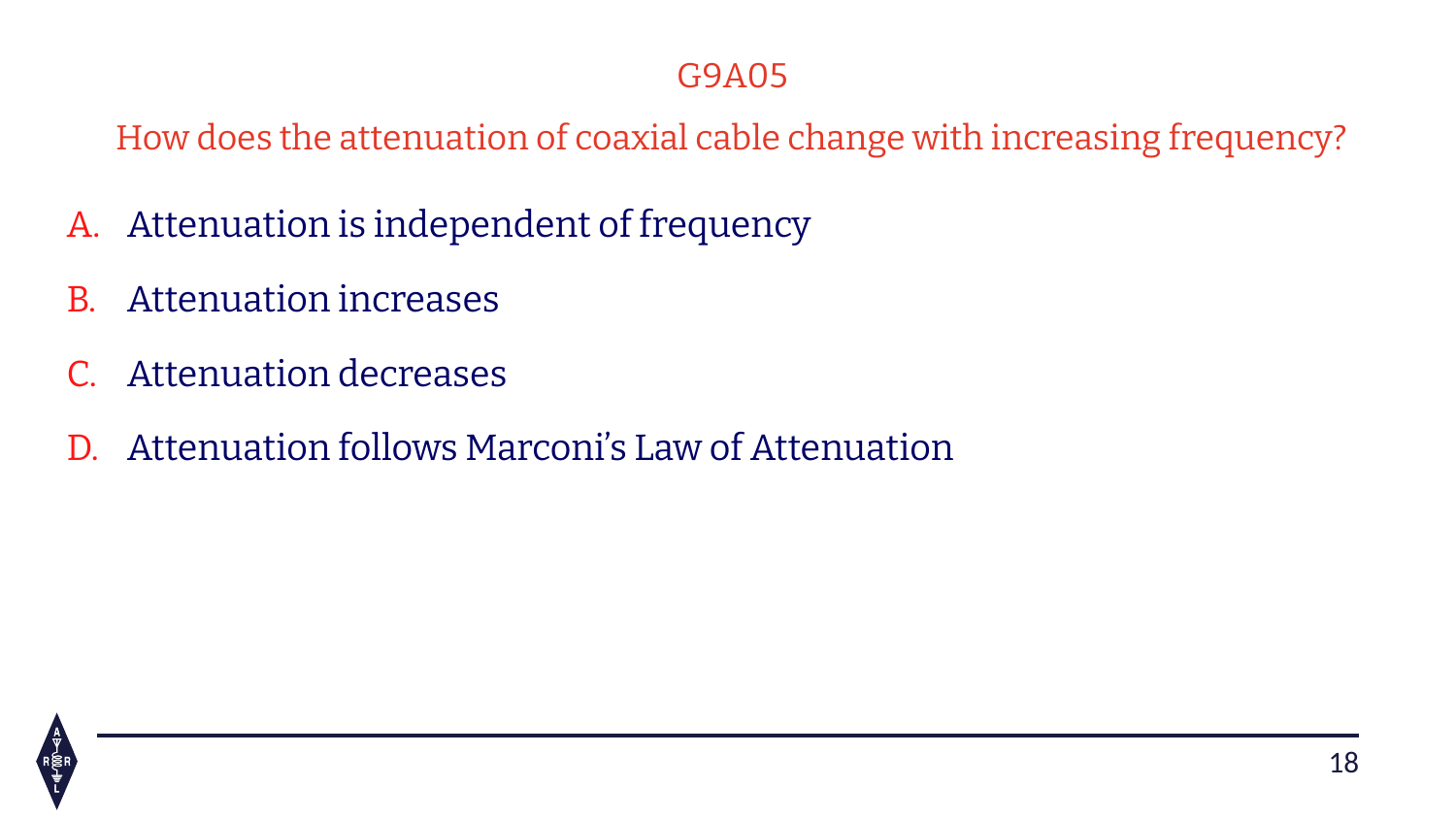

G9A05
How does the attenuation of coaxial cable change with increasing frequency?
Attenuation is independent of frequency
Attenuation increases
Attenuation decreases
Attenuation follows Marconi’s Law of Attenuation
18